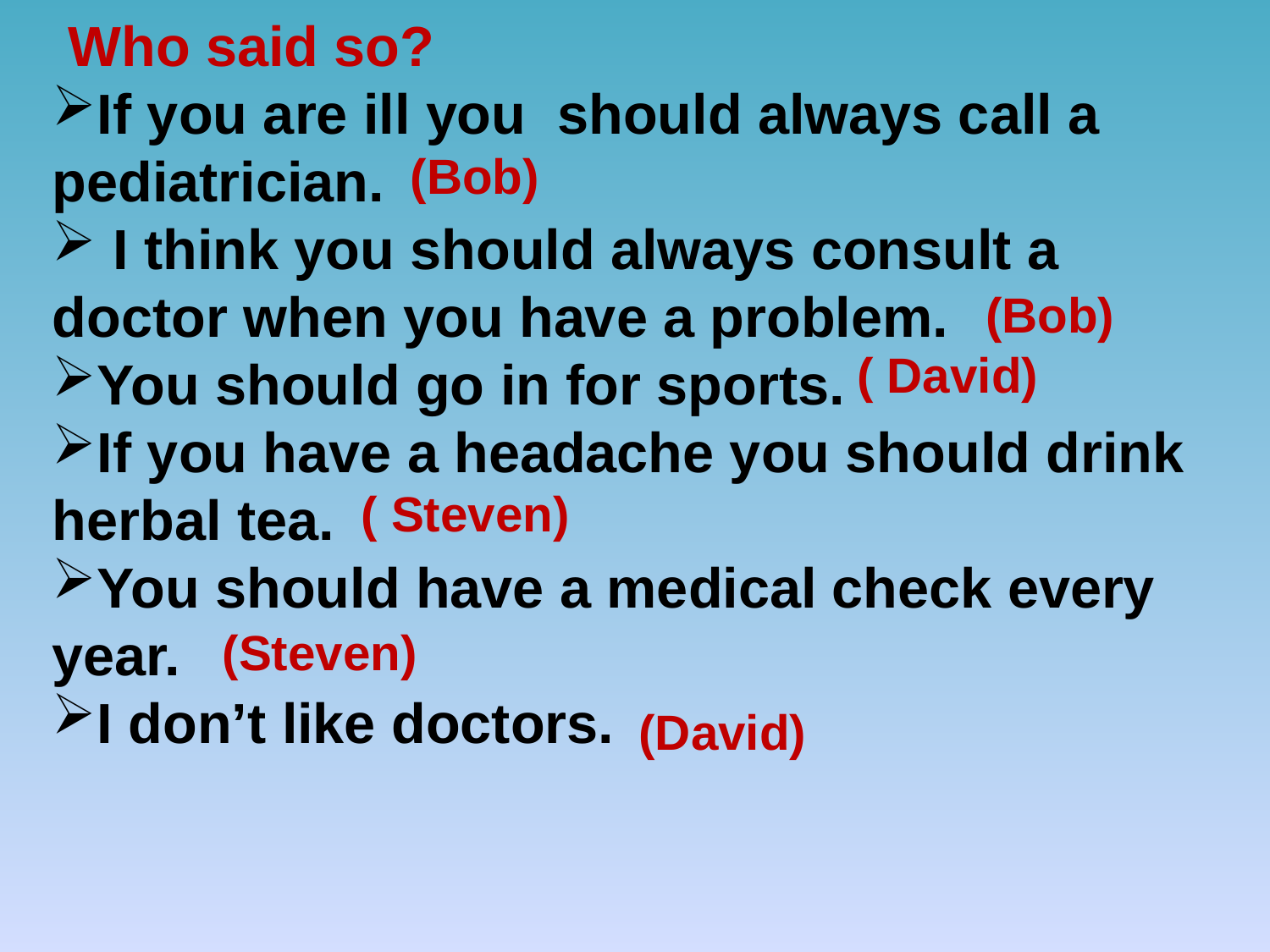

Who said so?
If you are ill you  should always call a pediatrician.
 I think you should always consult a doctor when you have a problem.
You should go in for sports.
If you have a headache you should drink herbal tea.
You should have a medical check every year.
I don’t like doctors.

(Bob)
(Bob)
( David)
( Steven)
(Steven)
(David)